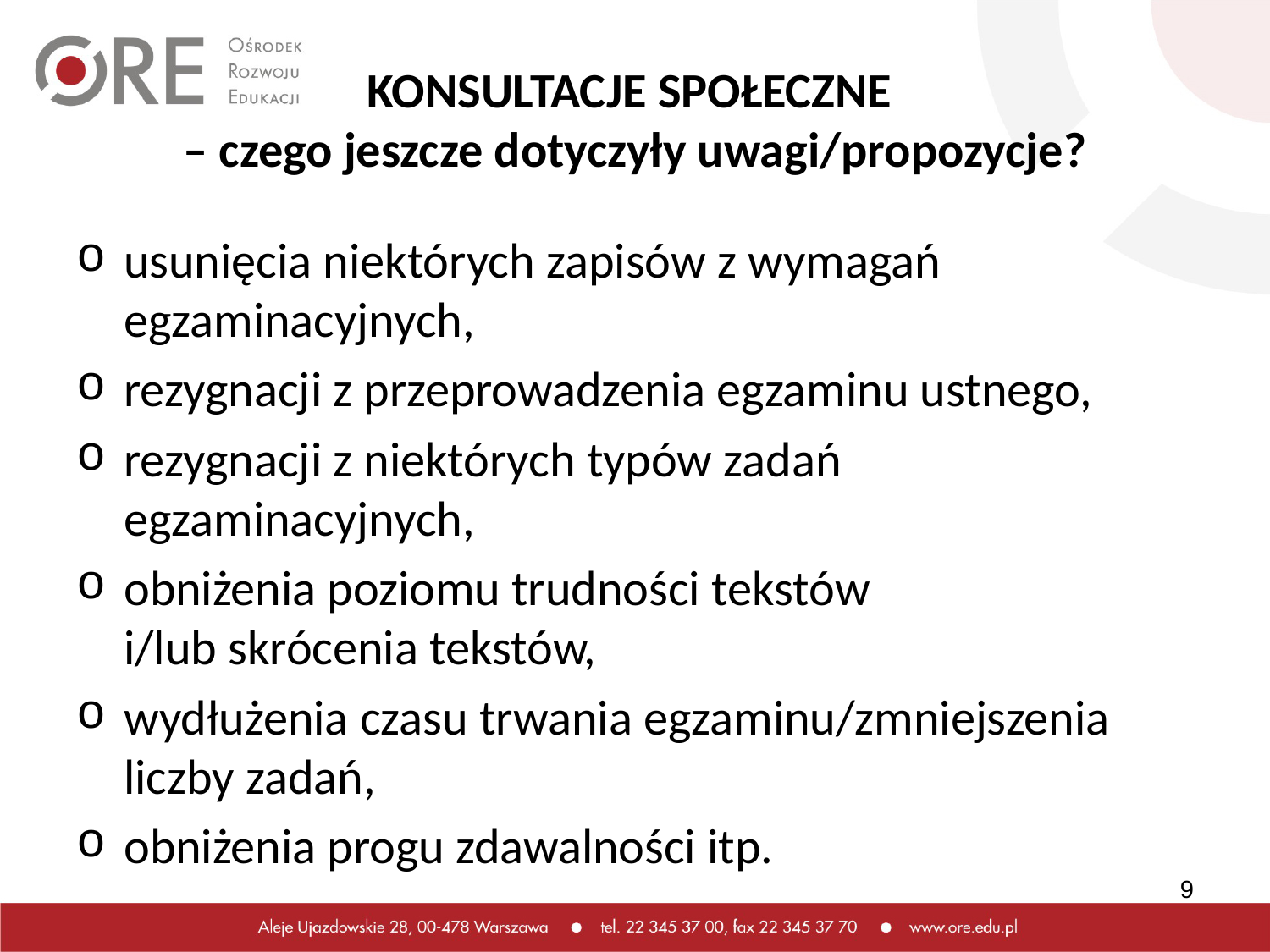

# KONSULTACJE SPOŁECZNE – czego jeszcze dotyczyły uwagi/propozycje?
usunięcia niektórych zapisów z wymagań egzaminacyjnych,
rezygnacji z przeprowadzenia egzaminu ustnego,
rezygnacji z niektórych typów zadań egzaminacyjnych,
obniżenia poziomu trudności tekstów
i/lub skrócenia tekstów,
wydłużenia czasu trwania egzaminu/zmniejszenia liczby zadań,
obniżenia progu zdawalności itp.
9